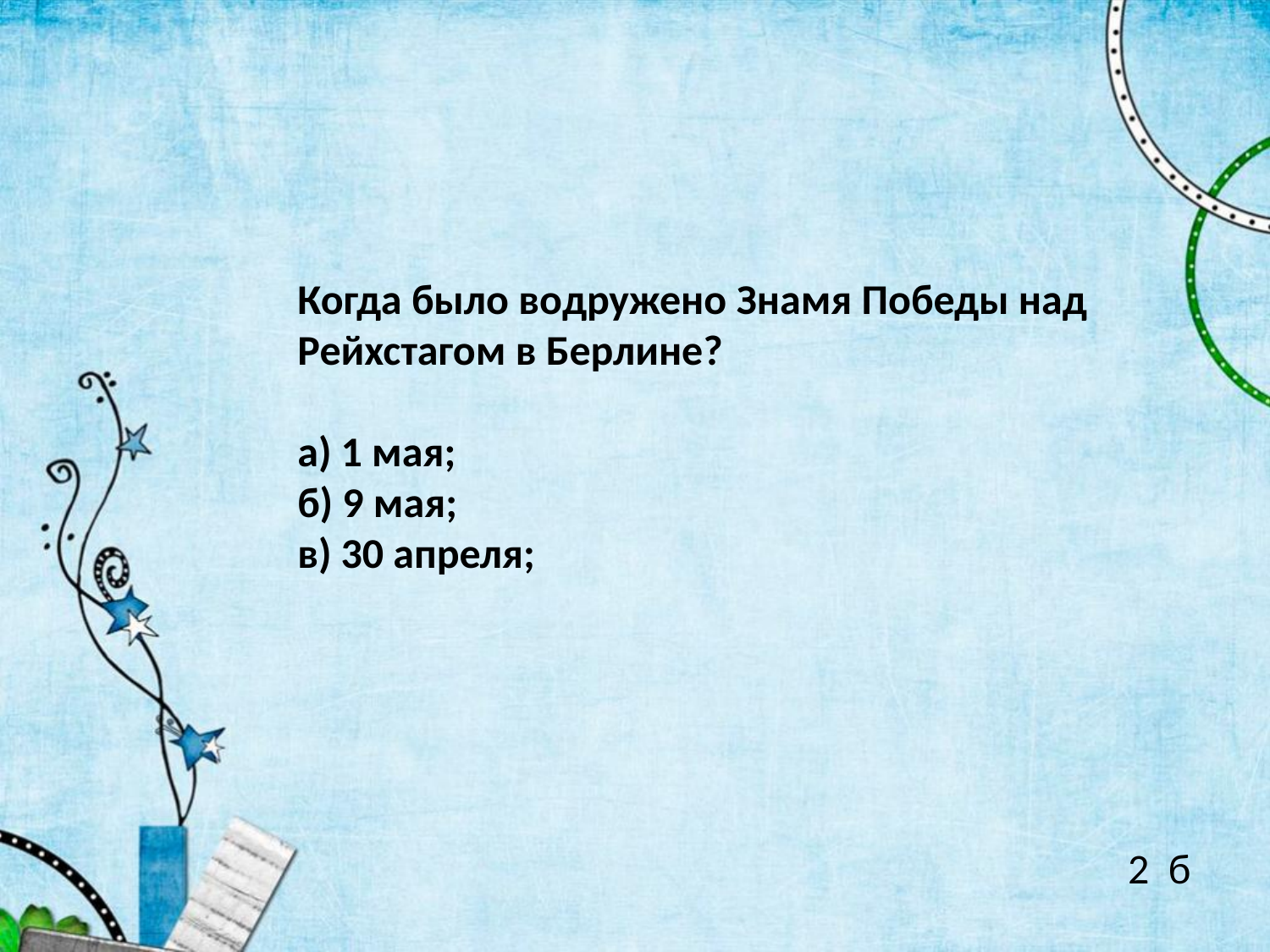

Когда было водружено Знамя Победы над Рейхстагом в Берлине?

а) 1 мая;
б) 9 мая;
в) 30 апреля;
2  б